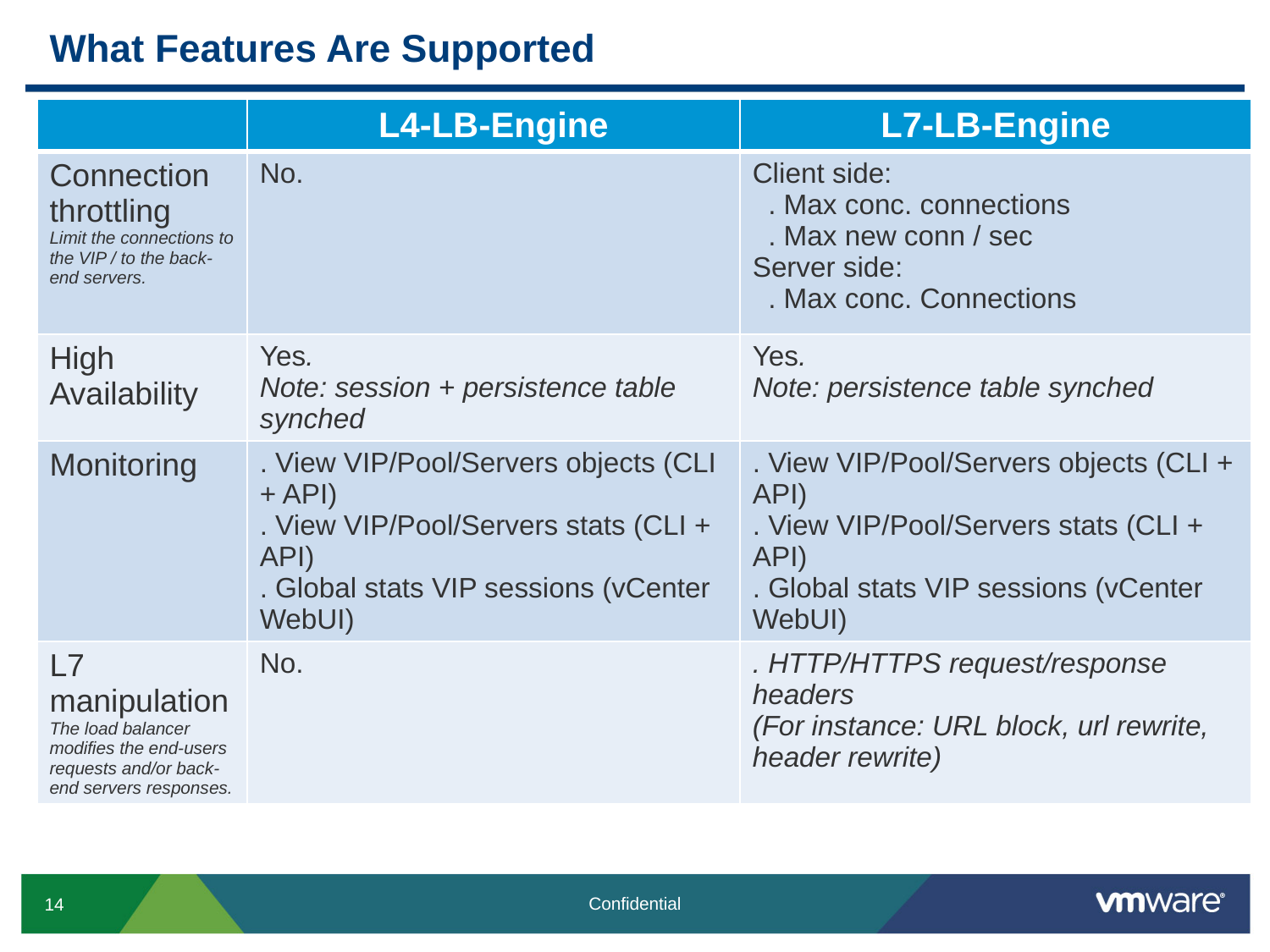

# What Features Are Supported
|  | L4-LB-Engine | L7-LB-Engine |
| --- | --- | --- |
| Connection throttling Limit the connections to the VIP / to the back-end servers. | No. | Client side: . Max conc. connections . Max new conn / sec Server side: . Max conc. Connections |
| High Availability | Yes. Note: session + persistence table synched | Yes. Note: persistence table synched |
| Monitoring | . View VIP/Pool/Servers objects (CLI + API) . View VIP/Pool/Servers stats (CLI + API) . Global stats VIP sessions (vCenter WebUI) | . View VIP/Pool/Servers objects (CLI + API) . View VIP/Pool/Servers stats (CLI + API) . Global stats VIP sessions (vCenter WebUI) |
| L7 manipulation The load balancer modifies the end-users requests and/or back-end servers responses. | No. | . HTTP/HTTPS request/response headers (For instance: URL block, url rewrite, header rewrite) |